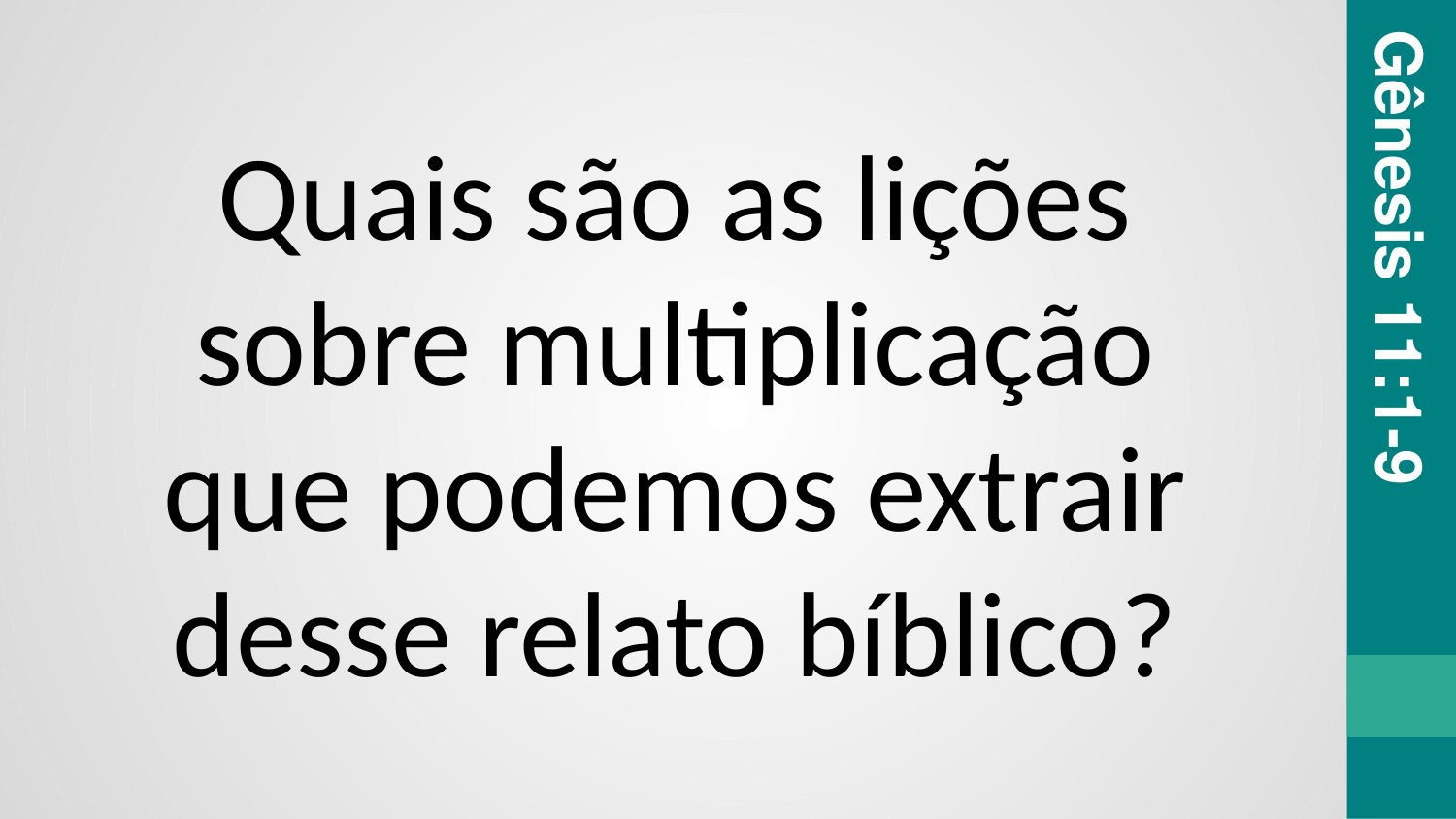

Quais são as lições sobre multiplicação que podemos extrair desse relato bíblico?
Gênesis 11:1-9